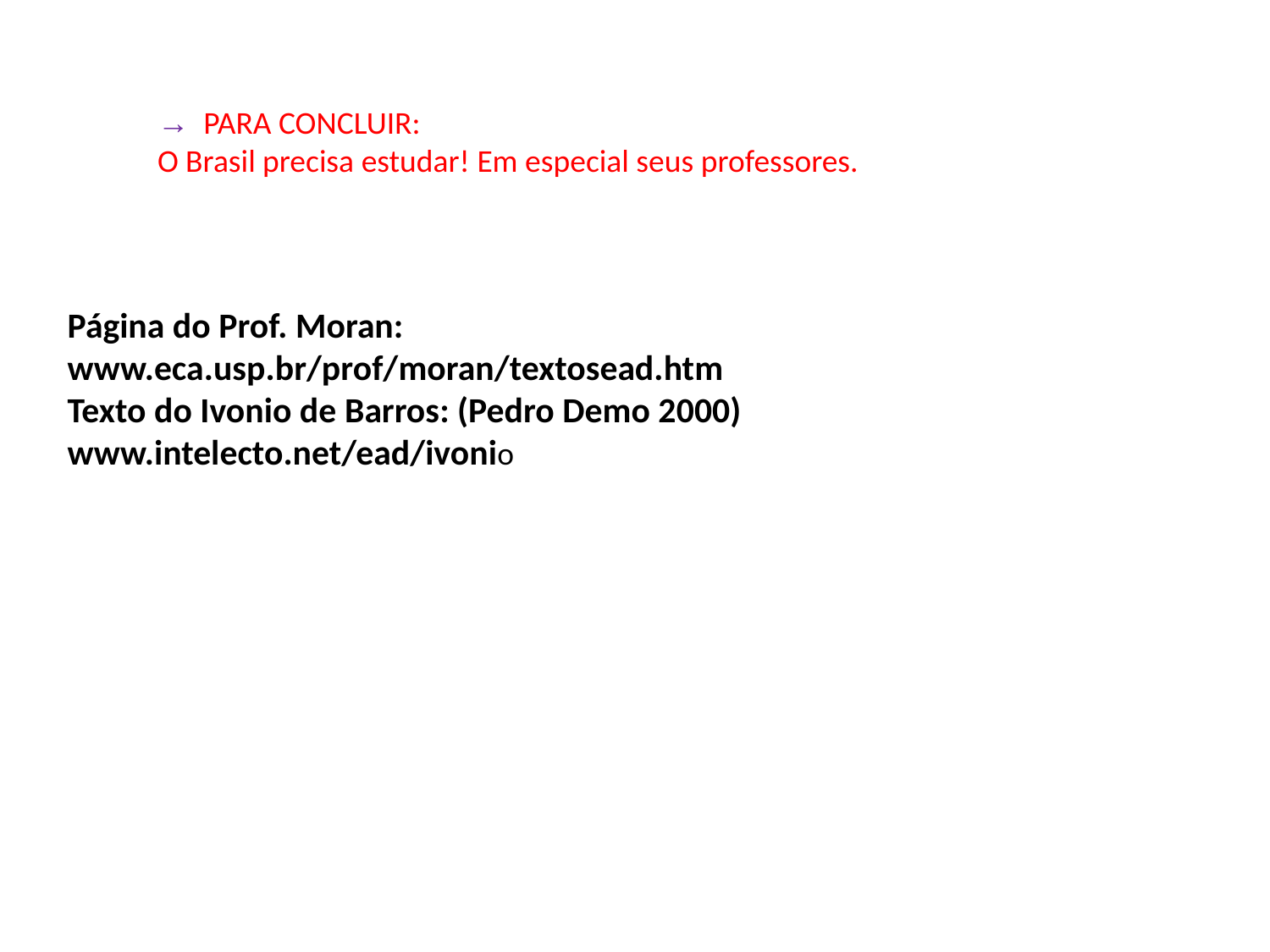

→  PARA CONCLUIR:
O Brasil precisa estudar! Em especial seus professores.

Página do Prof. Moran: www.eca.usp.br/prof/moran/textosead.htm
Texto do Ivonio de Barros: (Pedro Demo 2000) www.intelecto.net/ead/ivonio